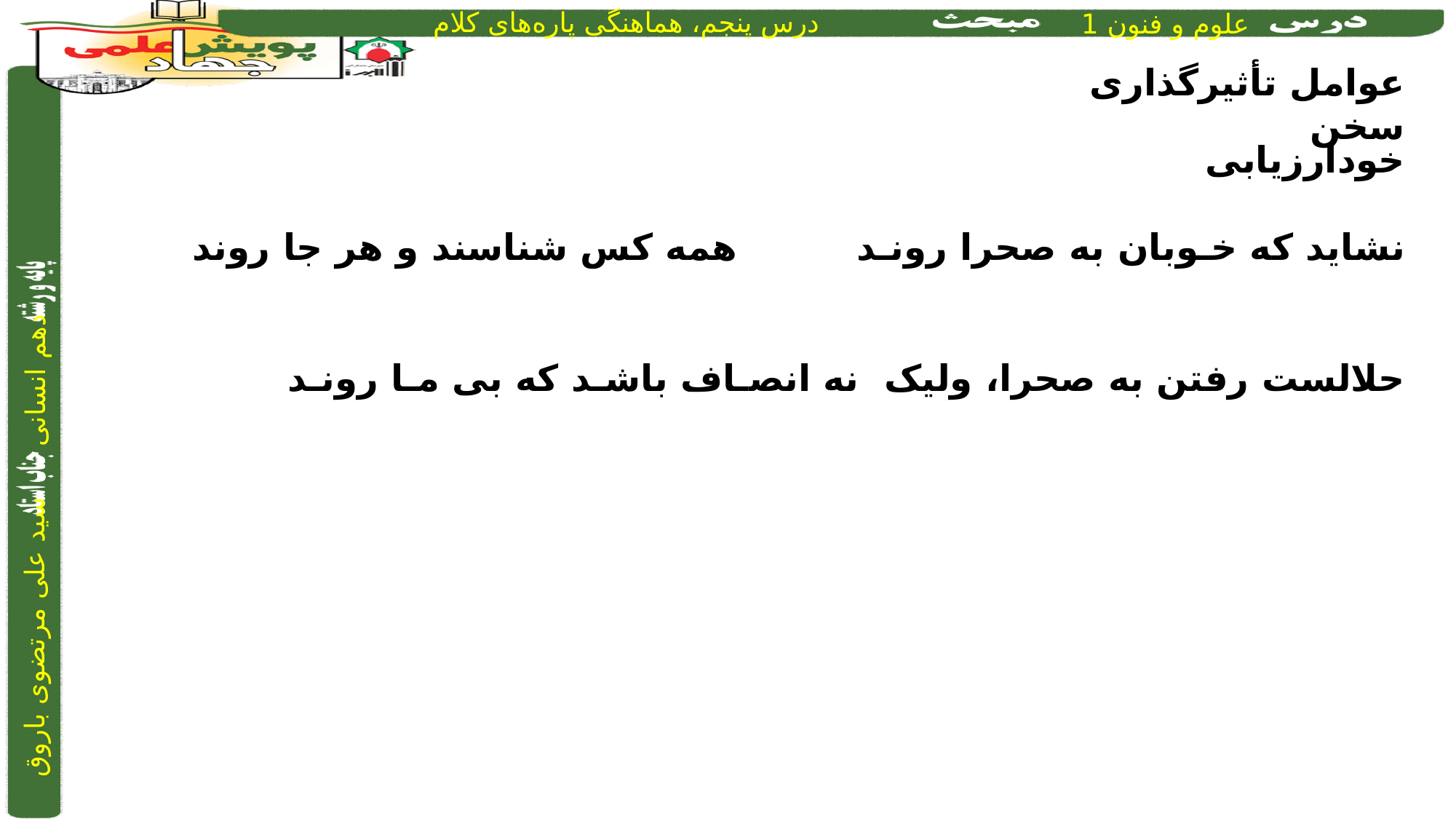

عوامل تأثیرگذاری سخن
خودارزیابی

نشاید که خـوبان به صحرا رونـد		 همه کس شناسند و هر جا روند

حلالست رفتن به صحرا، ولیک 		نه انصـاف باشـد که بی مـا رونـد